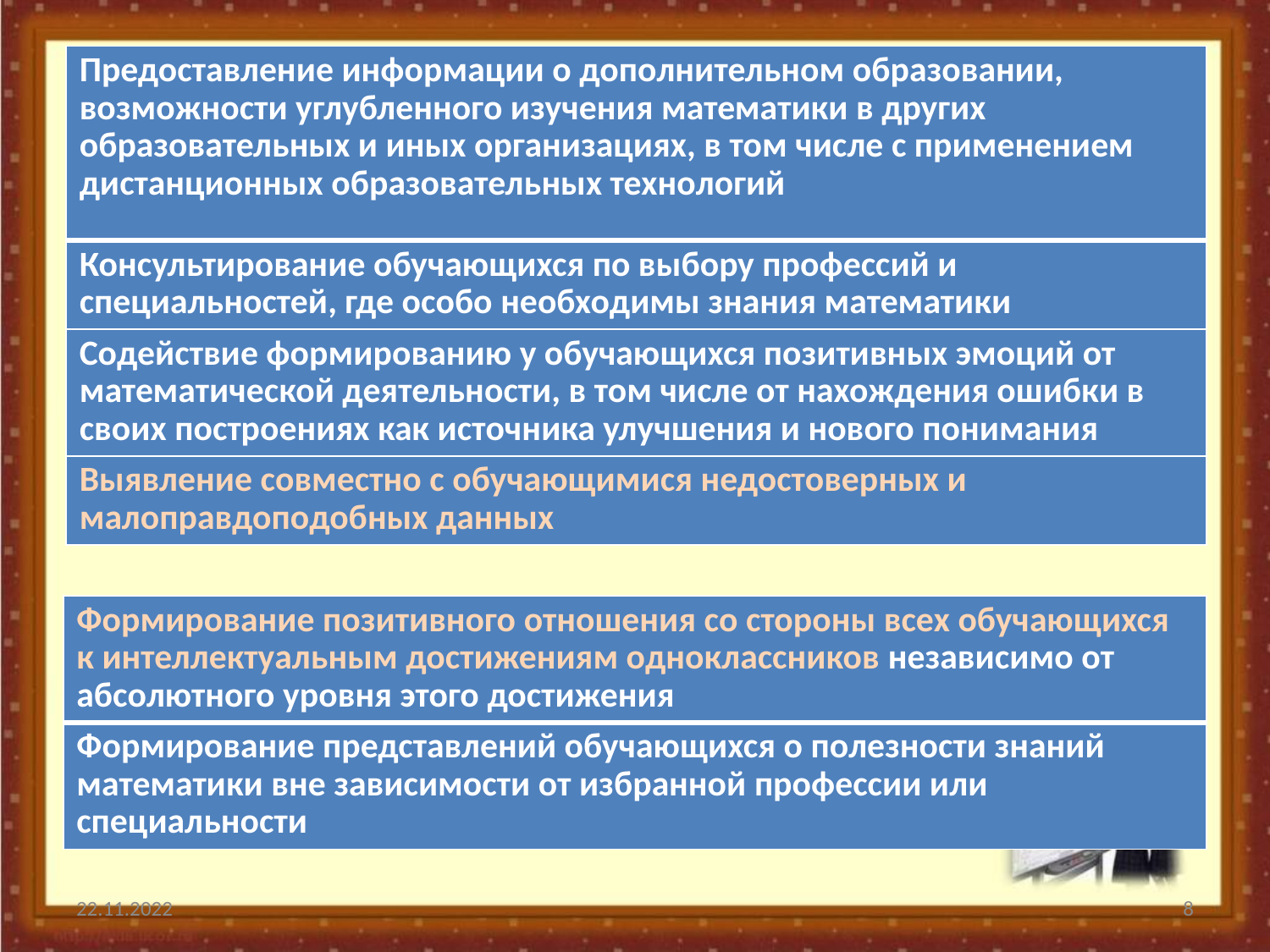

| Предоставление информации о дополнительном образовании, возможности углубленного изучения математики в других образовательных и иных организациях, в том числе с применением дистанционных образовательных технологий |
| --- |
| Консультирование обучающихся по выбору профессий и специальностей, где особо необходимы знания математики |
| Содействие формированию у обучающихся позитивных эмоций от математической деятельности, в том числе от нахождения ошибки в своих построениях как источника улучшения и нового понимания |
| Выявление совместно с обучающимися недостоверных и малоправдоподобных данных |
| Формирование позитивного отношения со стороны всех обучающихся к интеллектуальным достижениям одноклассников независимо от абсолютного уровня этого достижения |
| --- |
| Формирование представлений обучающихся о полезности знаний математики вне зависимости от избранной профессии или специальности |
22.11.2022
8